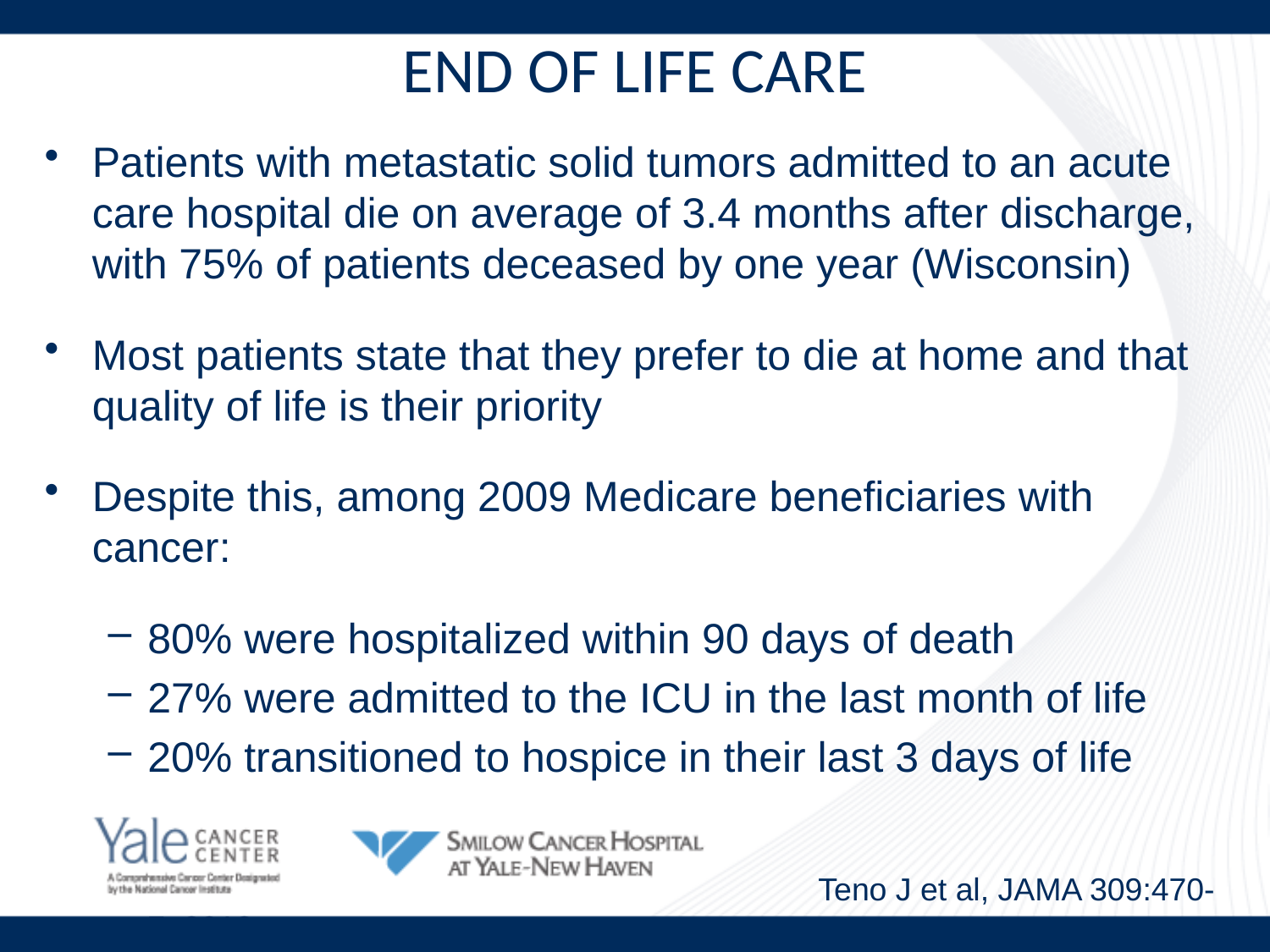

# END OF LIFE CARE
Patients with metastatic solid tumors admitted to an acute care hospital die on average of 3.4 months after discharge, with 75% of patients deceased by one year (Wisconsin)
Most patients state that they prefer to die at home and that quality of life is their priority
Despite this, among 2009 Medicare beneficiaries with cancer:
80% were hospitalized within 90 days of death
27% were admitted to the ICU in the last month of life
20% transitioned to hospice in their last 3 days of life

														    Teno J et al, JAMA 309:470-7, 2013